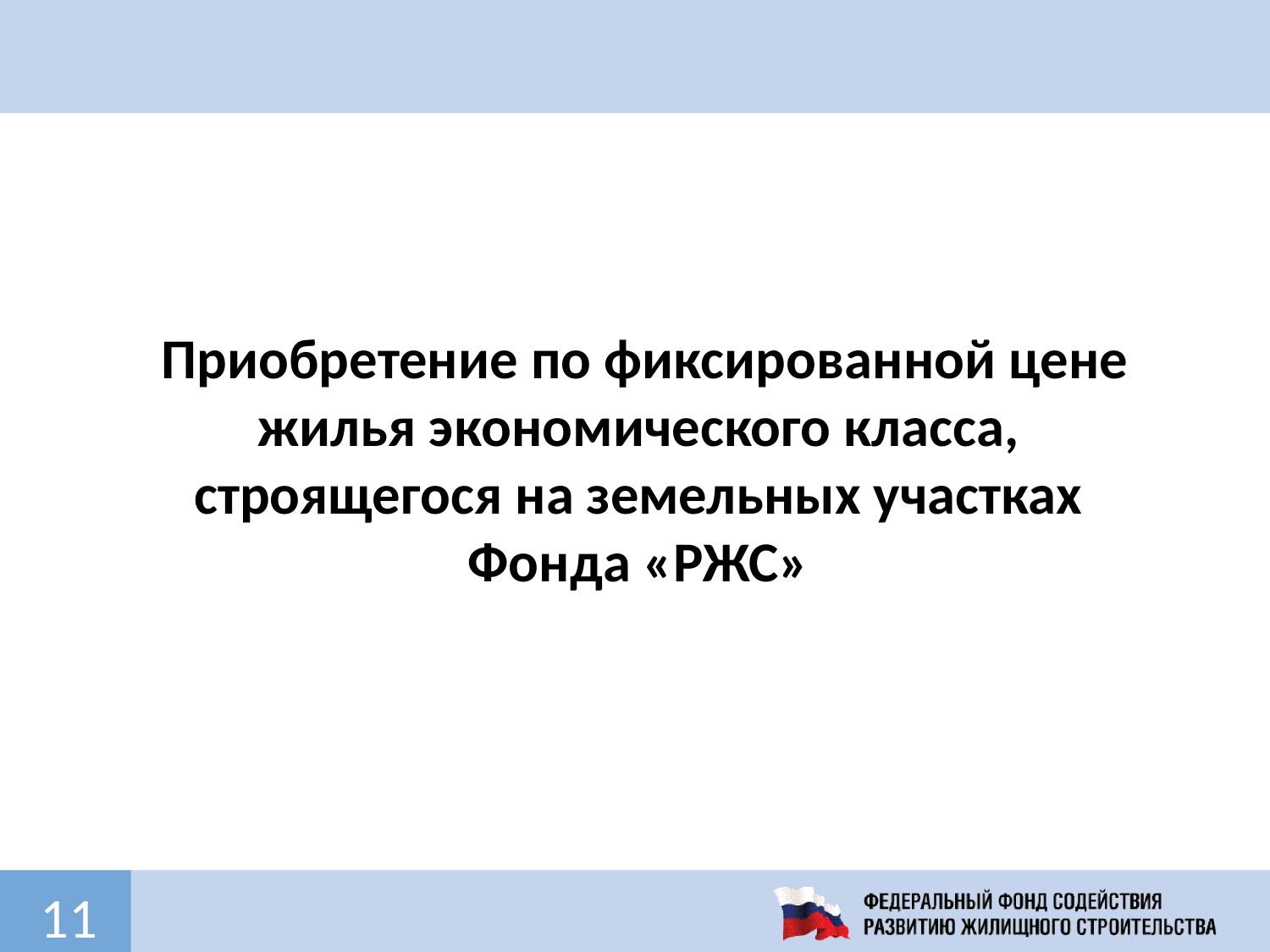

Приобретение по фиксированной цене
жилья экономического класса,
строящегося на земельных участках
Фонда «РЖС»
11